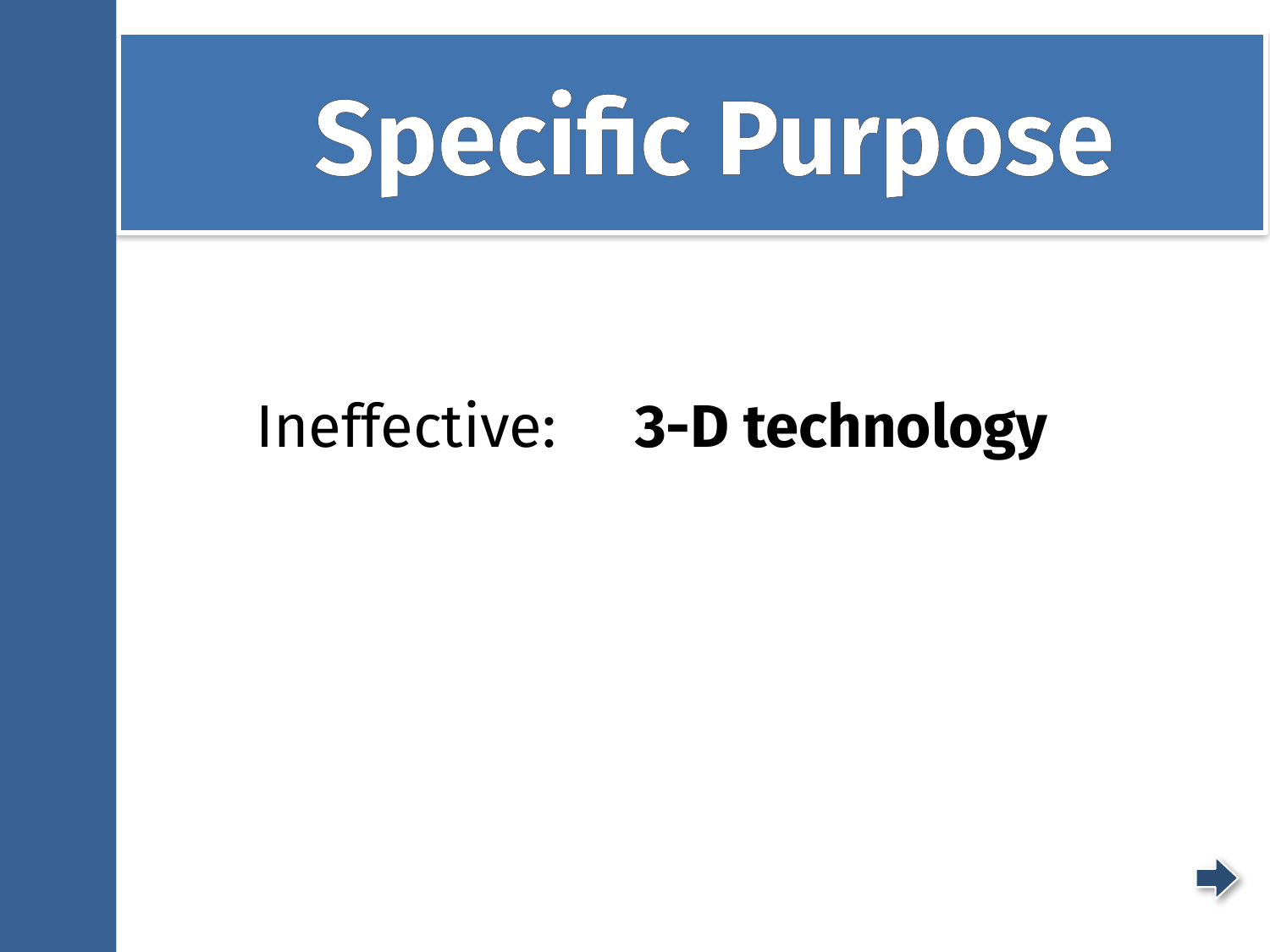

# Specific Purpose
| Ineffective: | 3-D technology |
| --- | --- |